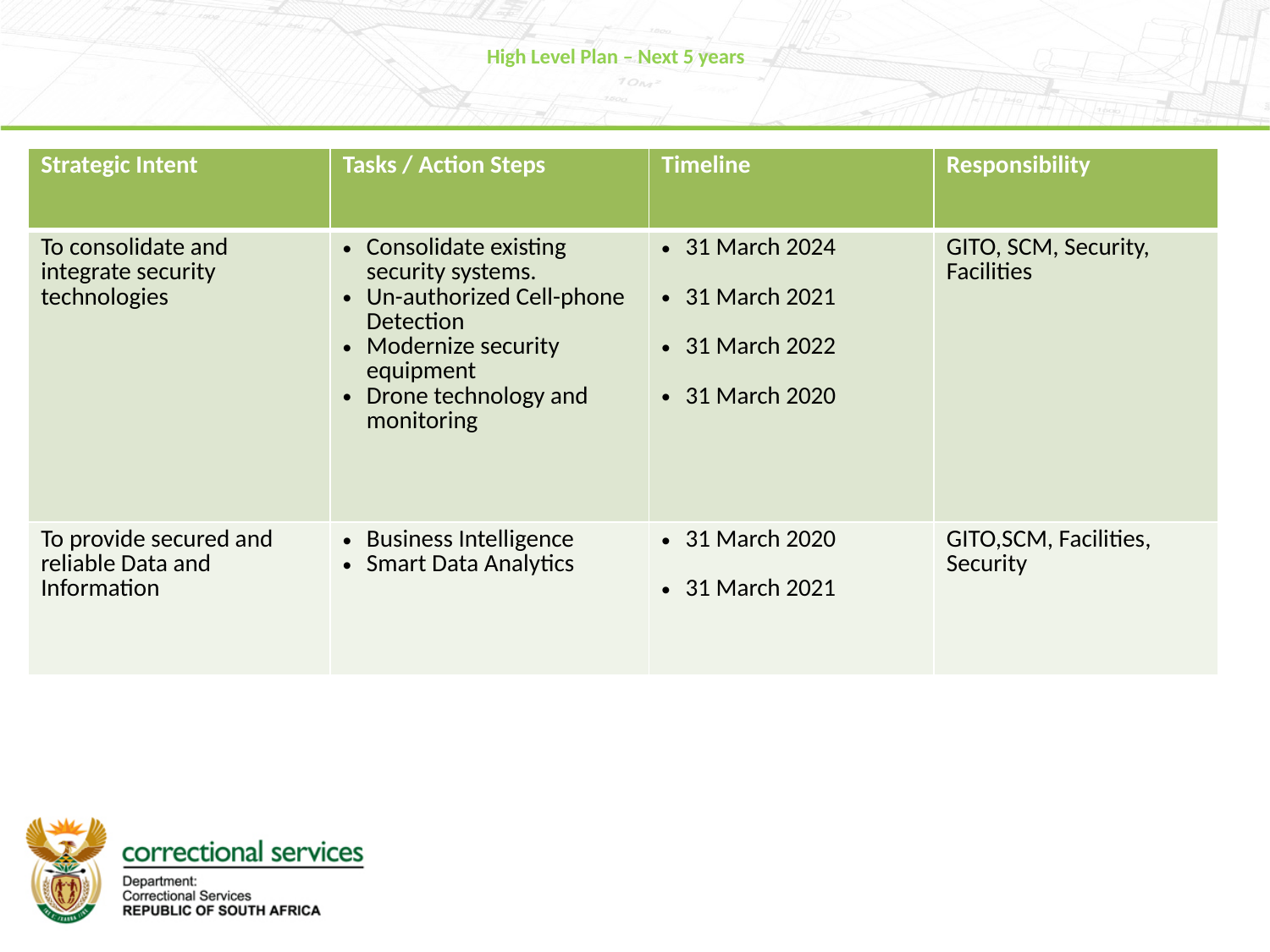

# High Level Plan – Next 5 years
| Strategic Intent | Tasks / Action Steps | Timeline | Responsibility |
| --- | --- | --- | --- |
| To consolidate and integrate security technologies | Consolidate existing security systems. Un-authorized Cell-phone Detection Modernize security equipment Drone technology and monitoring | 31 March 2024 31 March 2021 31 March 2022 31 March 2020 | GITO, SCM, Security, Facilities |
| To provide secured and reliable Data and Information | Business Intelligence Smart Data Analytics | 31 March 2020 31 March 2021 | GITO,SCM, Facilities, Security |